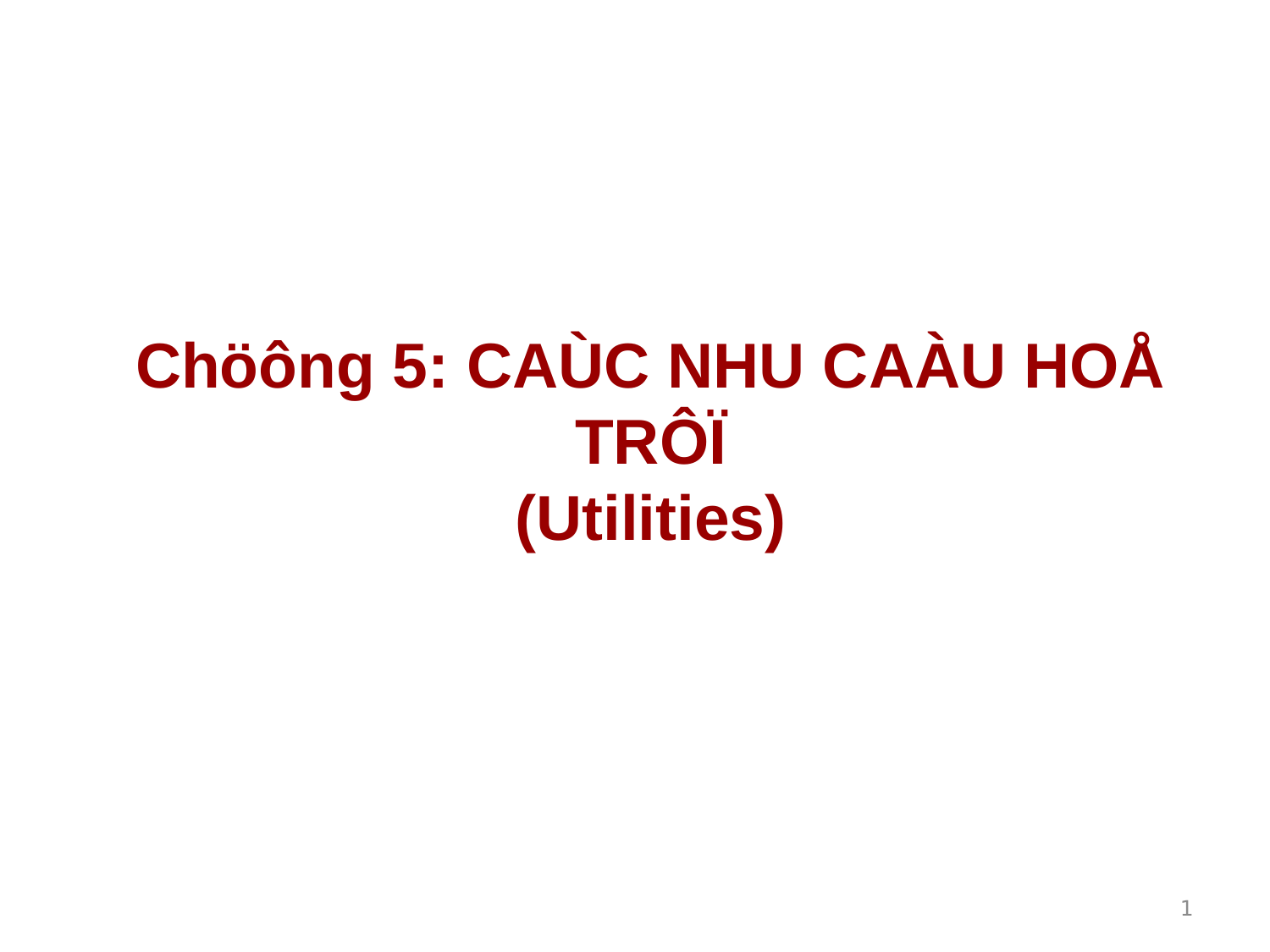

# Chöông 5: CAÙC NHU CAÀU HOÅ TRÔÏ (Utilities)
1